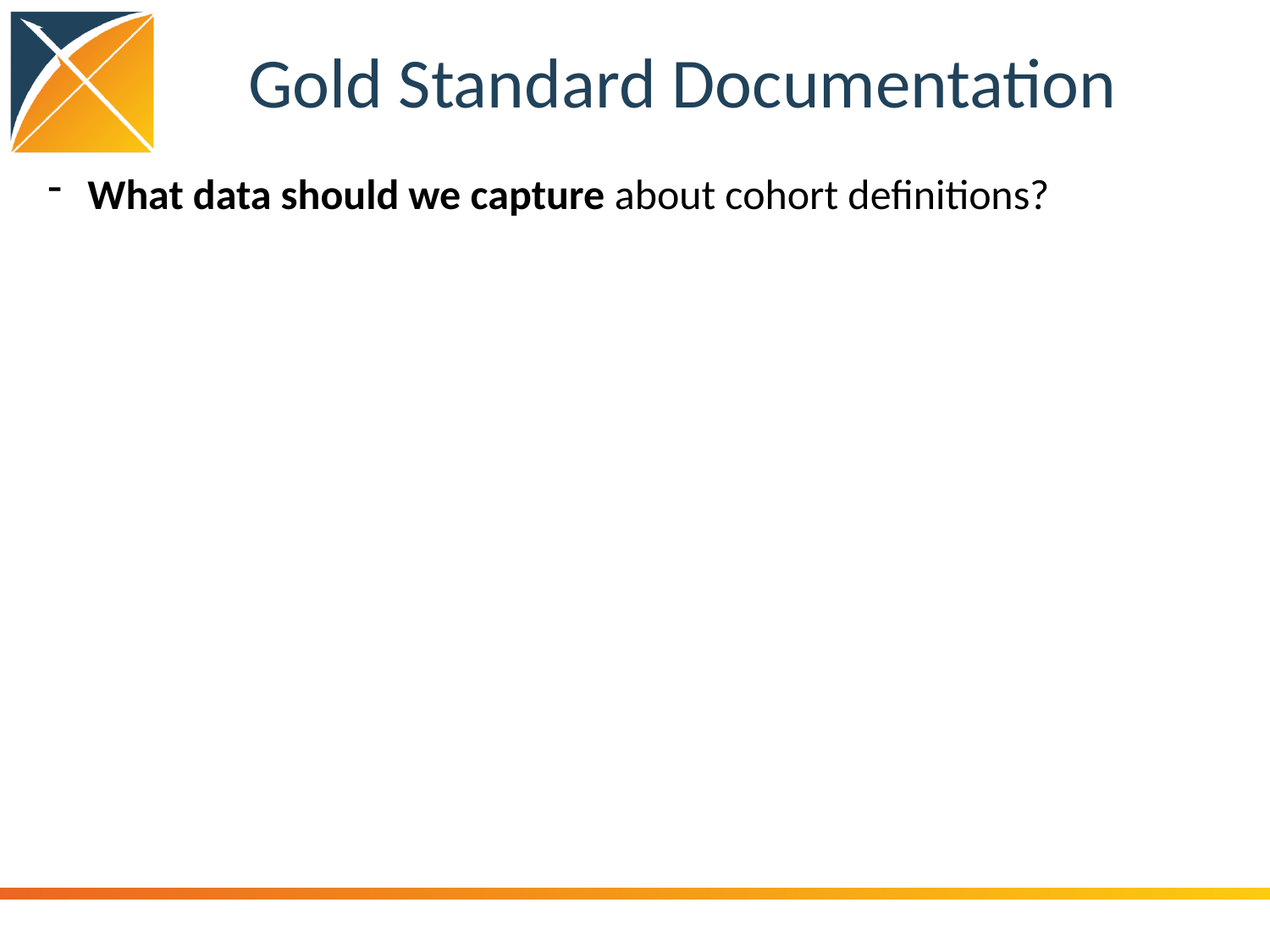

# Gold Standard Documentation
What data should we capture about cohort definitions?